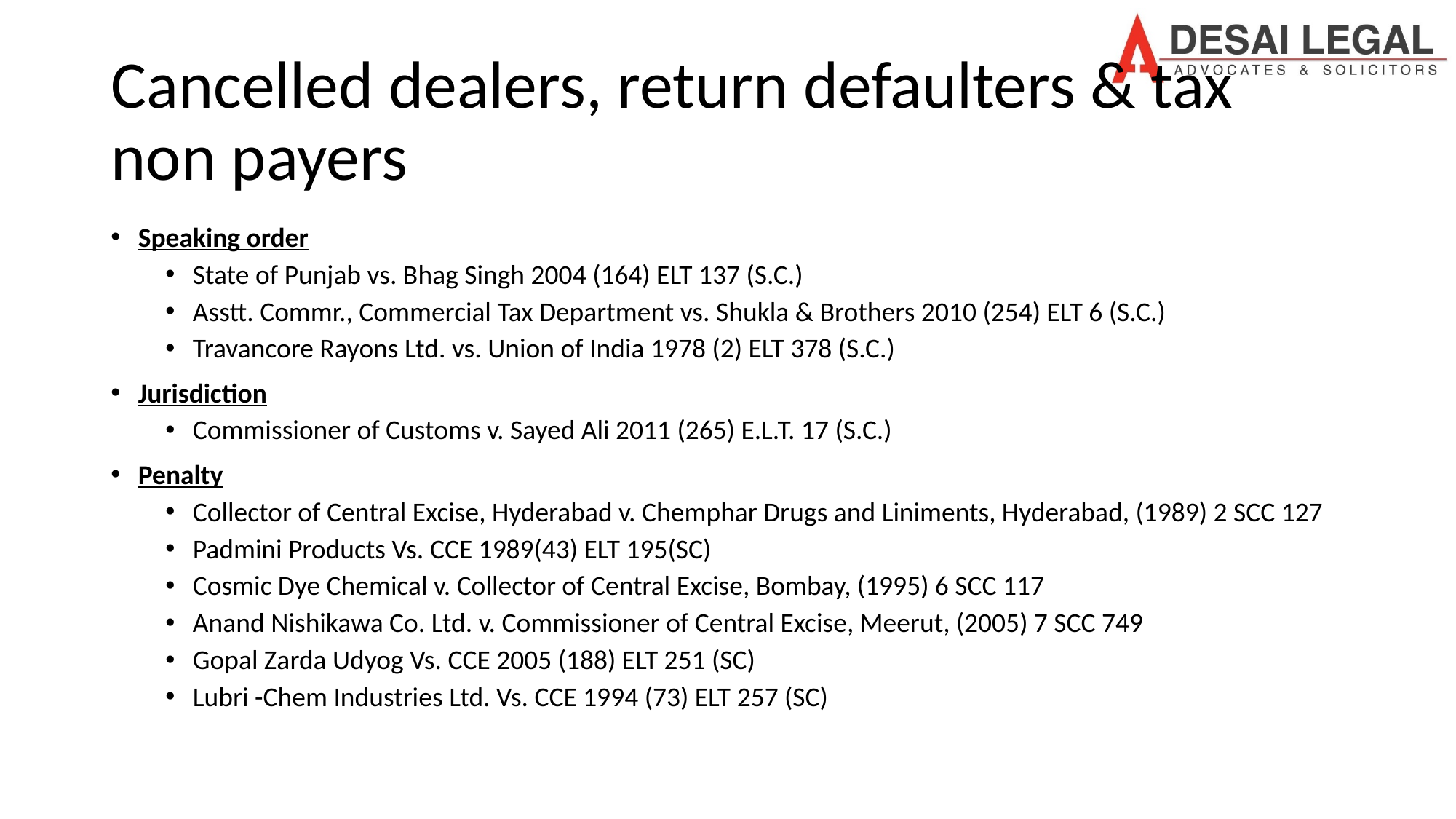

# Cancelled dealers, return defaulters & tax non payers
Speaking order
State of Punjab vs. Bhag Singh 2004 (164) ELT 137 (S.C.)
Asstt. Commr., Commercial Tax Department vs. Shukla & Brothers 2010 (254) ELT 6 (S.C.)
Travancore Rayons Ltd. vs. Union of India 1978 (2) ELT 378 (S.C.)
Jurisdiction
Commissioner of Customs v. Sayed Ali 2011 (265) E.L.T. 17 (S.C.)
Penalty
Collector of Central Excise, Hyderabad v. Chemphar Drugs and Liniments, Hyderabad, (1989) 2 SCC 127
Padmini Products Vs. CCE 1989(43) ELT 195(SC)
Cosmic Dye Chemical v. Collector of Central Excise, Bombay, (1995) 6 SCC 117
Anand Nishikawa Co. Ltd. v. Commissioner of Central Excise, Meerut, (2005) 7 SCC 749
Gopal Zarda Udyog Vs. CCE 2005 (188) ELT 251 (SC)
Lubri -Chem Industries Ltd. Vs. CCE 1994 (73) ELT 257 (SC)